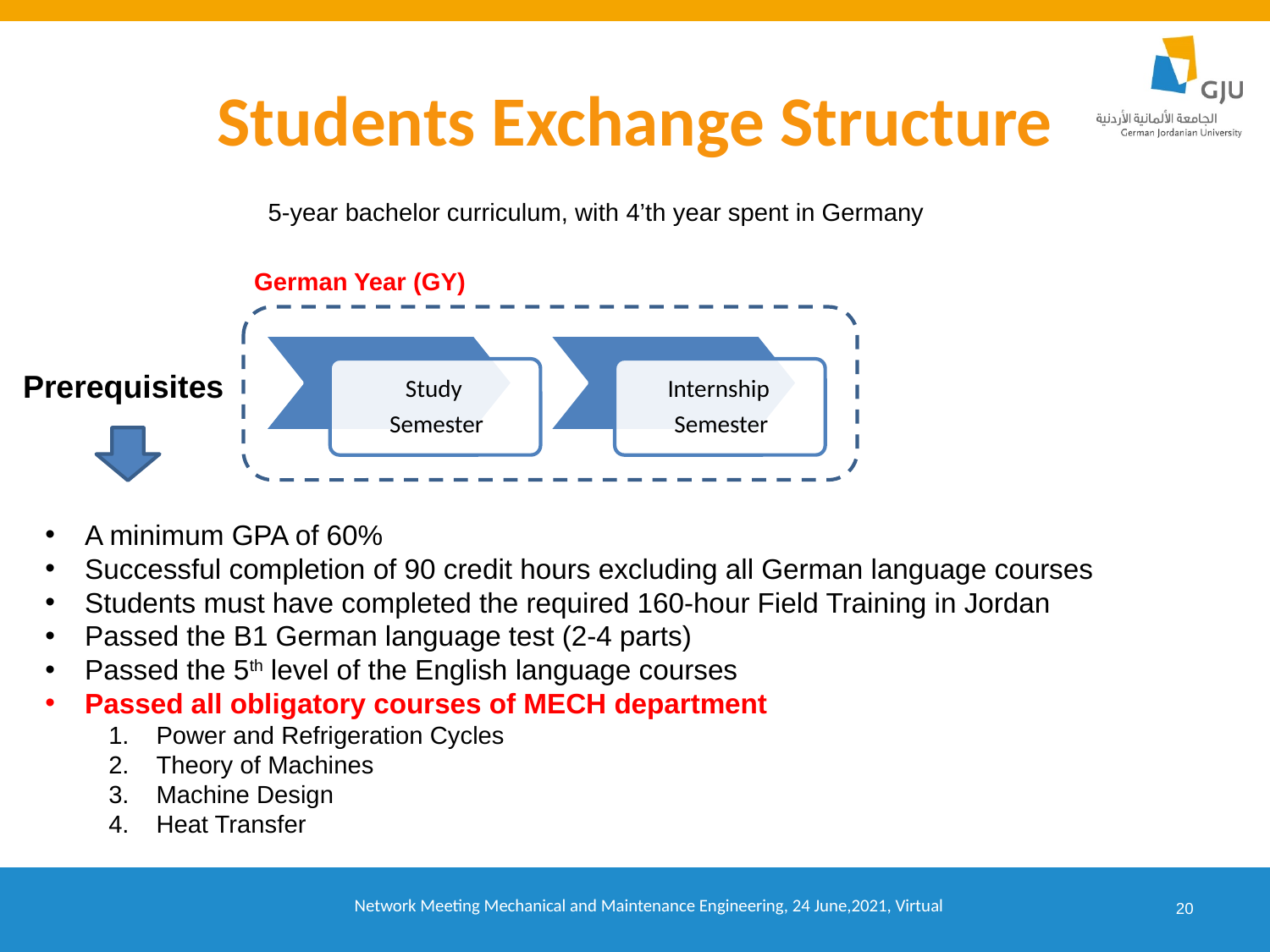

# Students Exchange Structure
5-year bachelor curriculum, with 4’th year spent in Germany
Study
Semester
Internship
Semester
Graduation
Project
German Year (GY)

Prerequisites

A minimum GPA of 60%
Successful completion of 90 credit hours excluding all German language courses
Students must have completed the required 160-hour Field Training in Jordan
Passed the B1 German language test (2-4 parts)
Passed the 5th level of the English language courses
Passed all obligatory courses of MECH department
Power and Refrigeration Cycles
Theory of Machines
Machine Design
Heat Transfer

20
Network Meeting Mechanical and Maintenance Engineering, 24 June,2021, Virtual